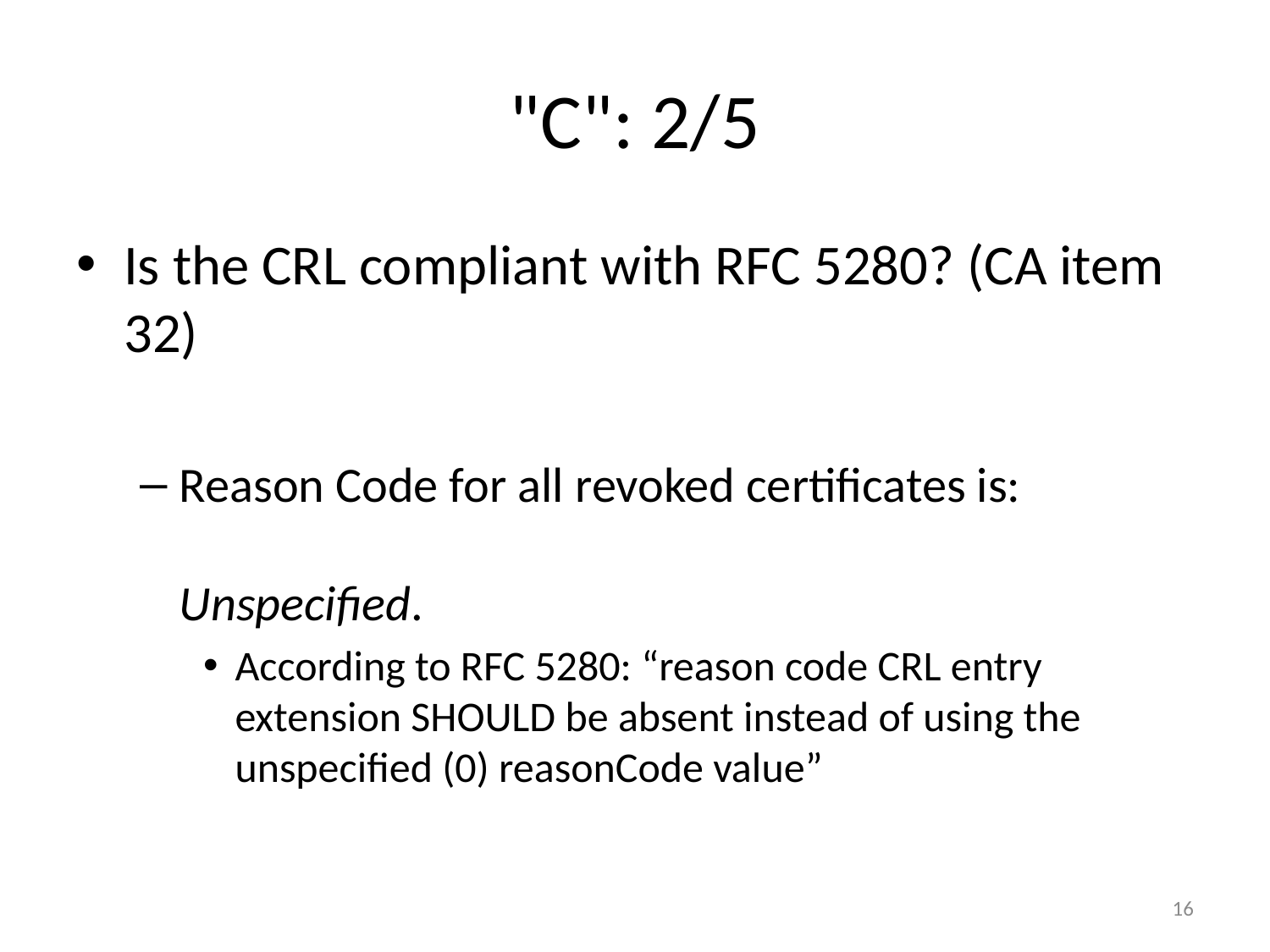

# "C": 2/5
Is the CRL compliant with RFC 5280? (CA item 32)

Reason Code for all revoked certificates is:
Unspecified.
According to RFC 5280: “reason code CRL entry extension SHOULD be absent instead of using the unspecified (0) reasonCode value”

16